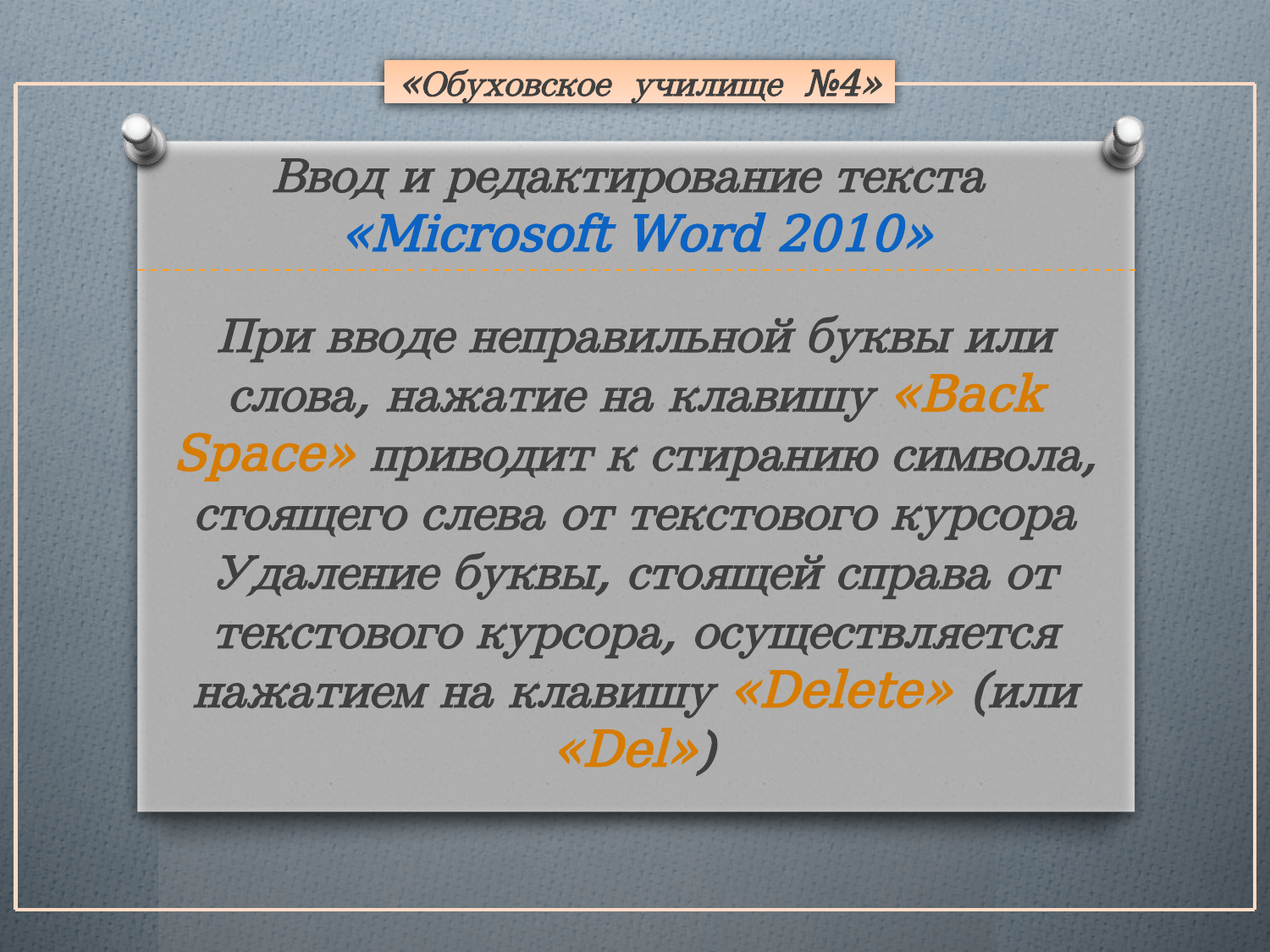

«Обуховское  училище  №4»
Ввод и редактирование текста
«Microsoft Word 2010»
При вводе неправильной буквы или слова, нажатие на клавишу «Back Space» приводит к стиранию символа, стоящего слева от текстового курсора
Удаление буквы, стоящей справа от текстового курсора, осуществляется нажатием на клавишу «Delete» (или «Del»)